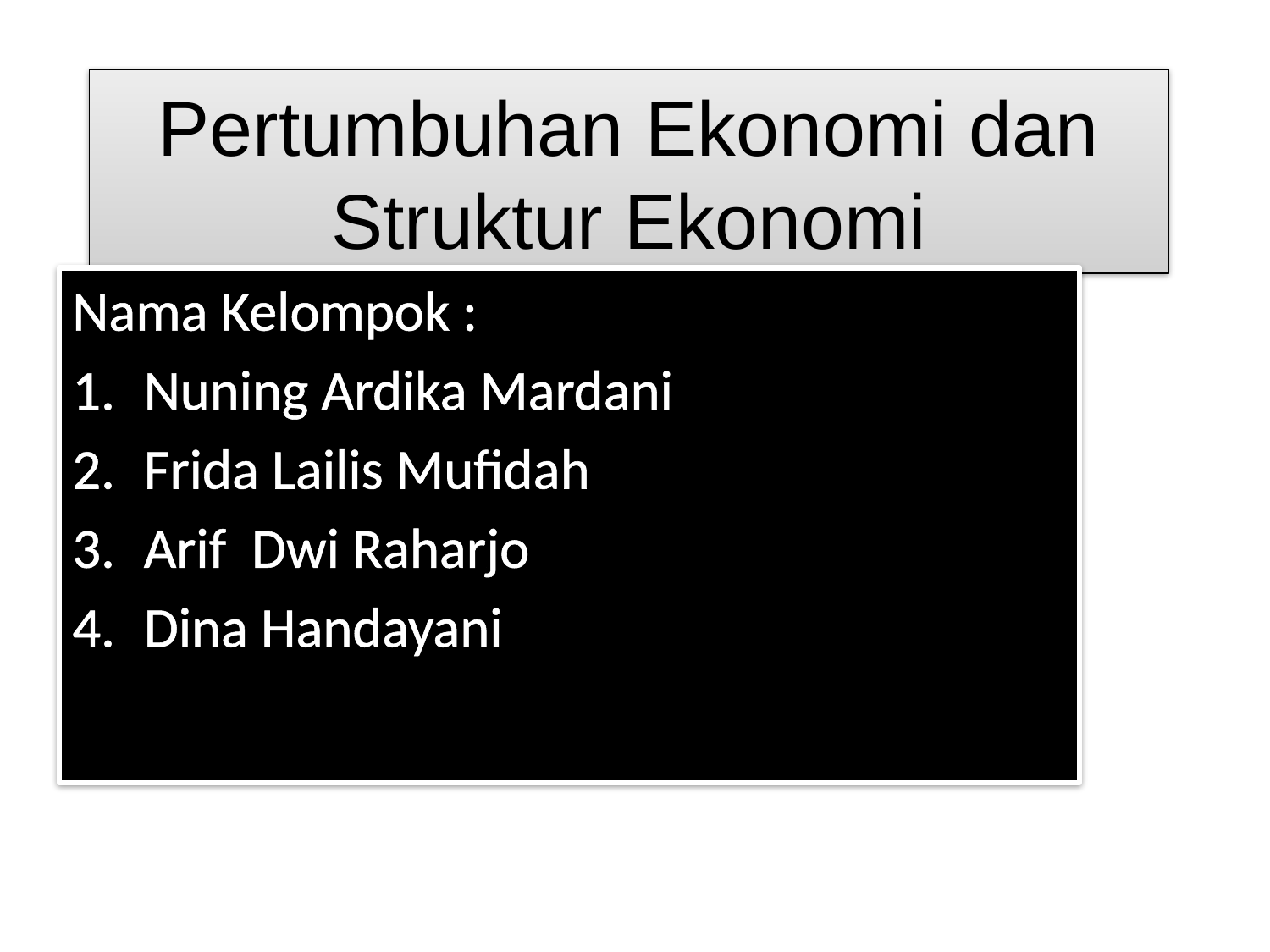

# Pertumbuhan Ekonomi dan Struktur Ekonomi
Nama Kelompok :
Nuning Ardika Mardani
Frida Lailis Mufidah
Arif  Dwi Raharjo
Dina Handayani